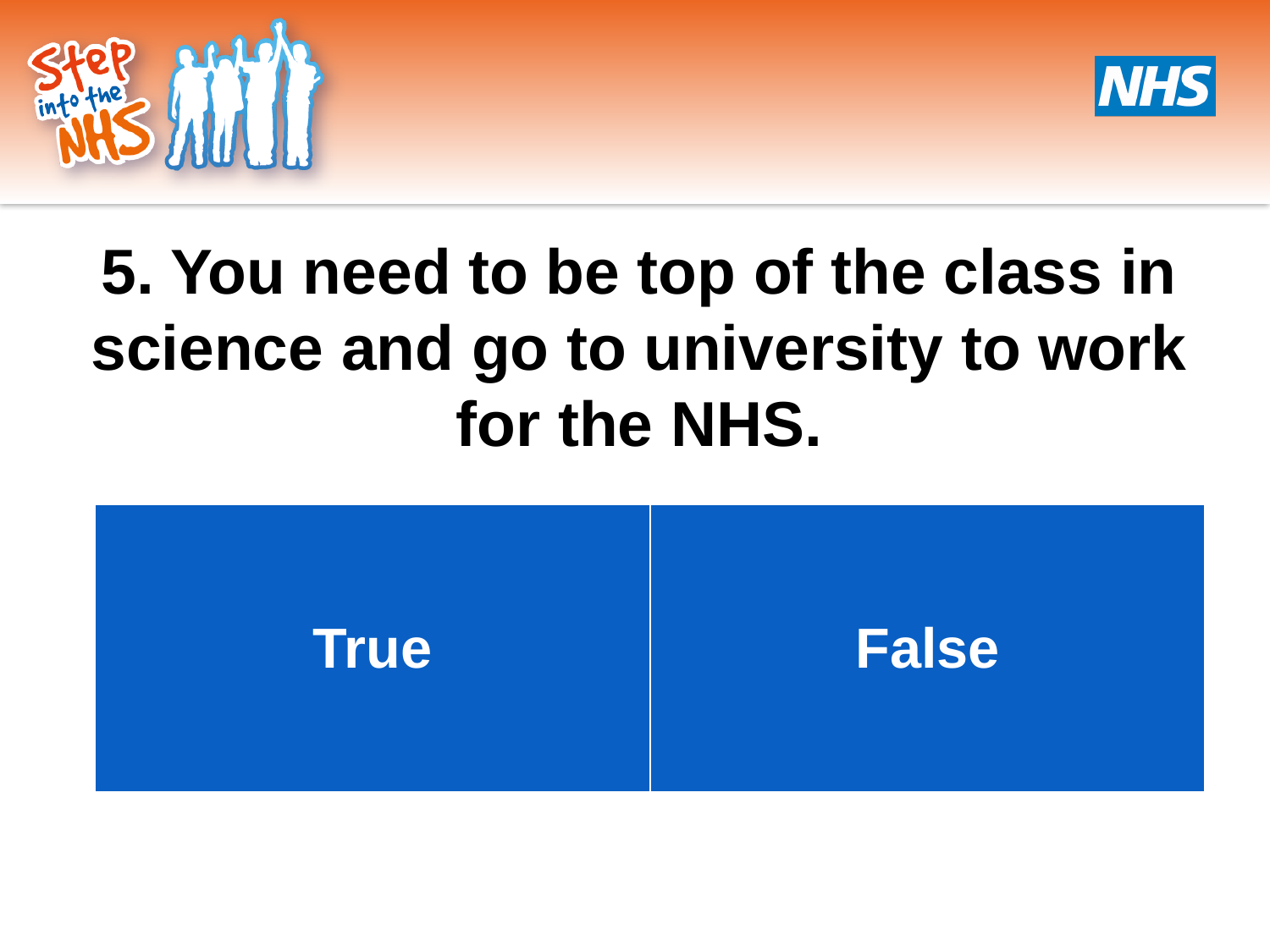

5. You need to be top of the class in science and go to university to work for the NHS.
| True | False |
| --- | --- |